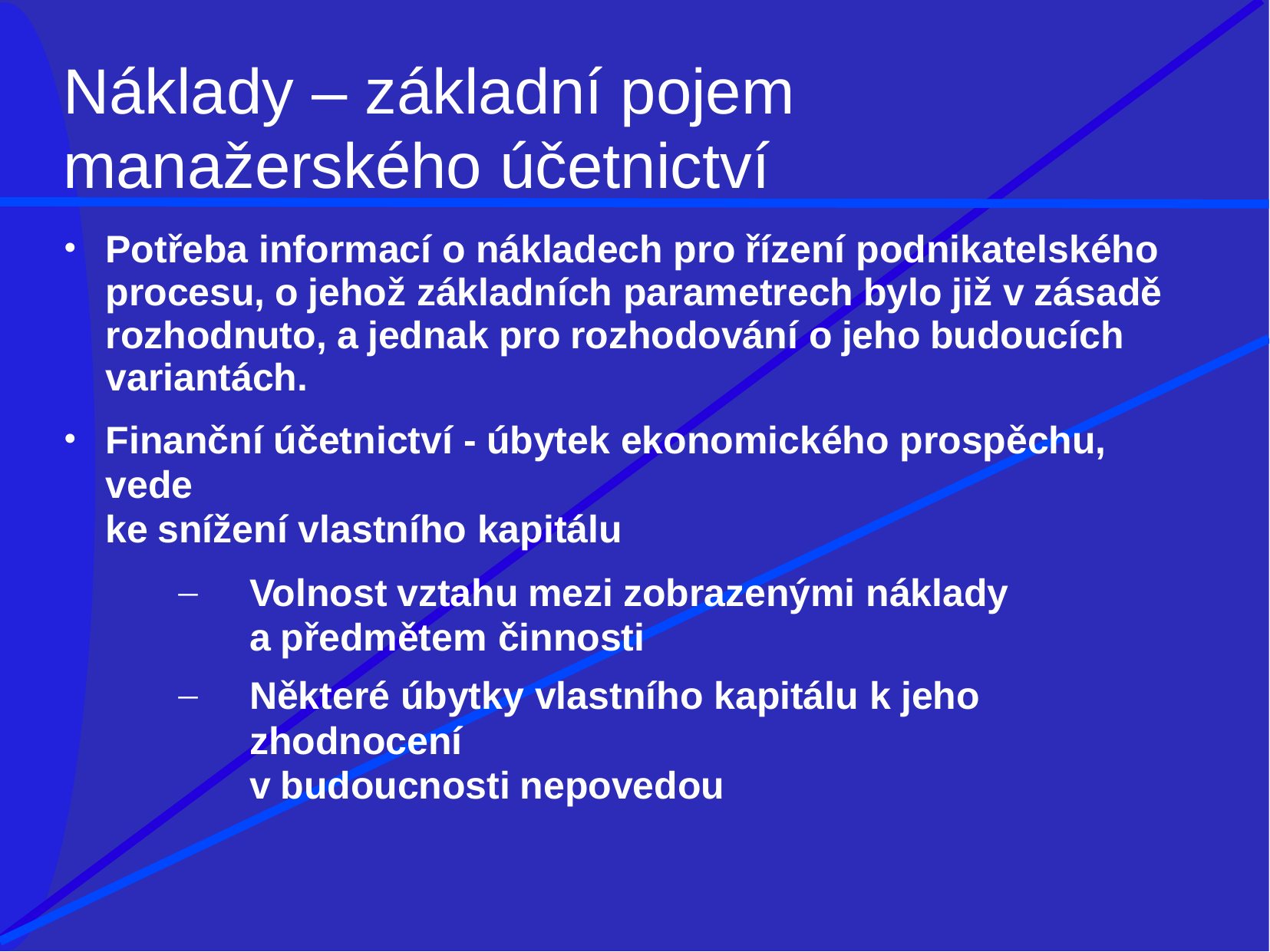

# Náklady – základní pojem
manažerského účetnictví
Potřeba informací o nákladech pro řízení podnikatelského procesu, o jehož základních parametrech bylo již v zásadě rozhodnuto, a jednak pro rozhodování o jeho budoucích variantách.
Finanční účetnictví - úbytek ekonomického prospěchu, vede
ke snížení vlastního kapitálu
Volnost vztahu mezi zobrazenými náklady
a předmětem činnosti
Některé úbytky vlastního kapitálu k jeho zhodnocení
v budoucnosti nepovedou